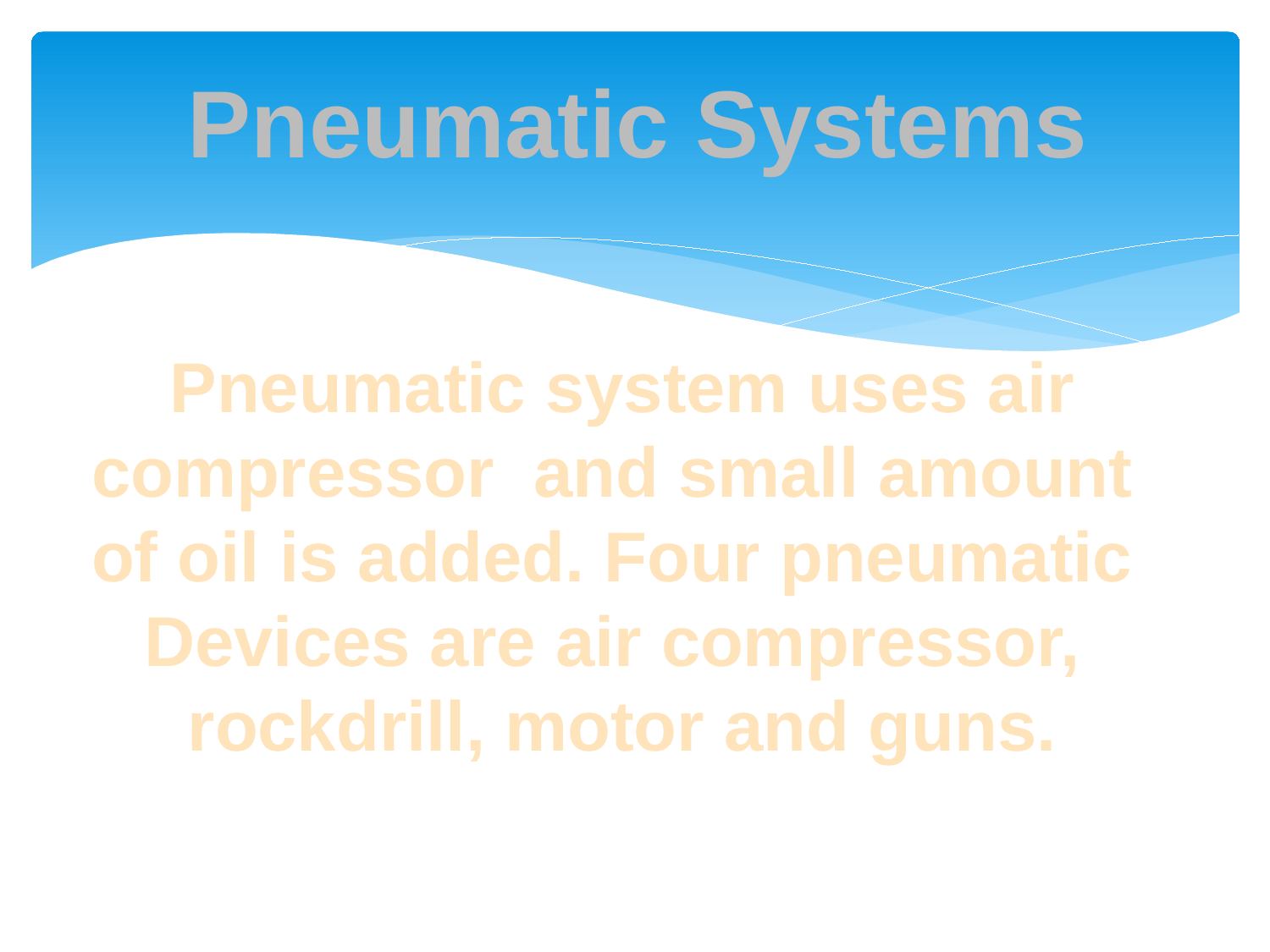

Pneumatic Systems
Pneumatic system uses air
compressor  and small amount
of oil is added. Four pneumatic
Devices are air compressor,
rockdrill, motor and guns.